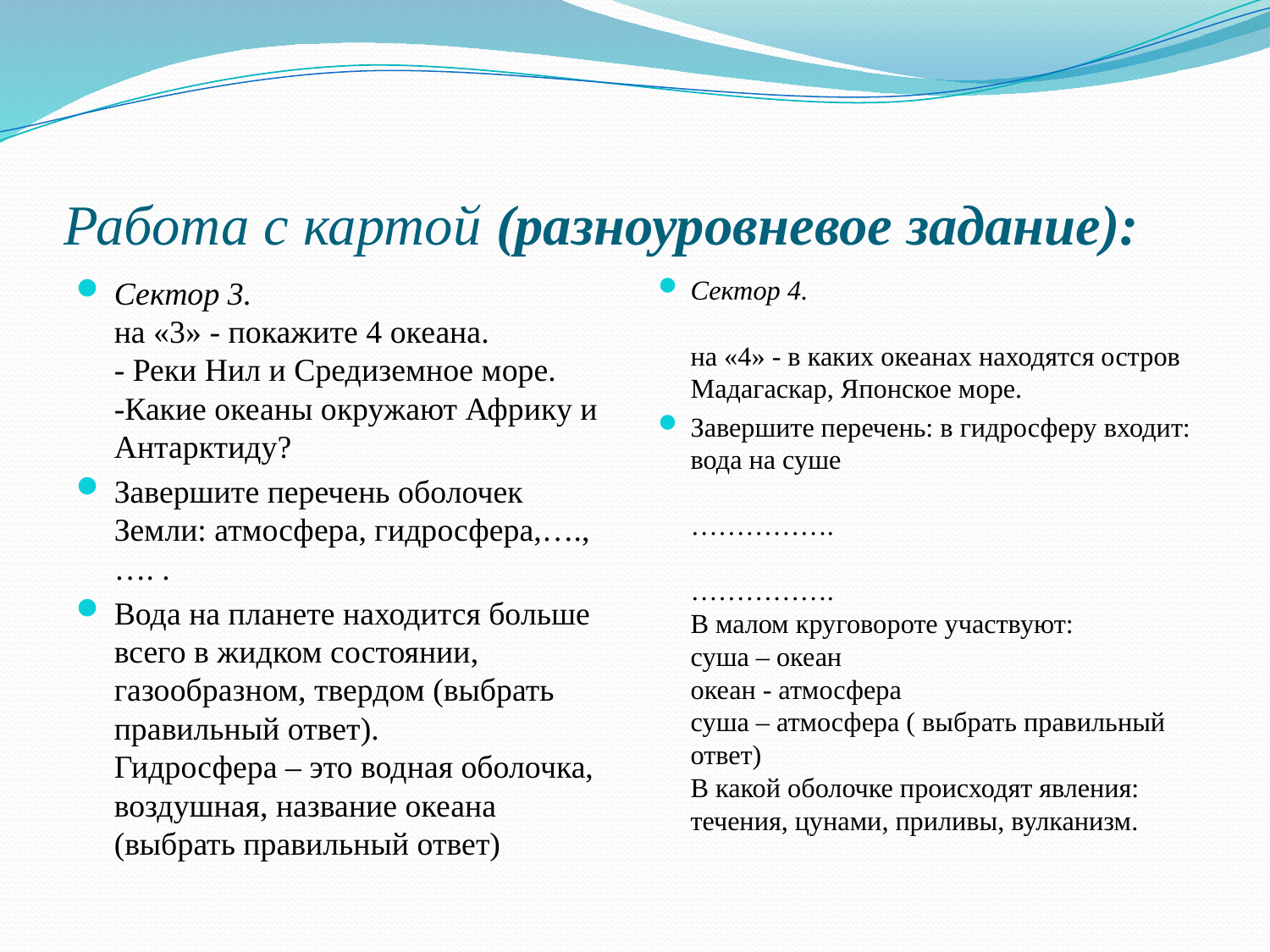

# Работа с картой (разноуровневое задание):
Сектор 3.
на «3» - покажите 4 океана.
- Реки Нил и Средиземное море.
-Какие океаны окружают Африку и Антарктиду?
Завершите перечень оболочек Земли: атмосфера, гидросфера,….,…. .
Вода на планете находится больше всего в жидком состоянии, газообразном, твердом (выбрать правильный ответ).
Гидросфера – это водная оболочка, воздушная, название океана (выбрать правильный ответ)

Сектор 4.
на «4» - в каких океанах находятся остров Мадагаскар, Японское море.
Завершите перечень: в гидросферу входит:
вода на суше
…………….
…………….
В малом круговороте участвуют:
суша – океан
океан - атмосфера
суша – атмосфера ( выбрать правильный ответ)
В какой оболочке происходят явления: течения, цунами, приливы, вулканизм.